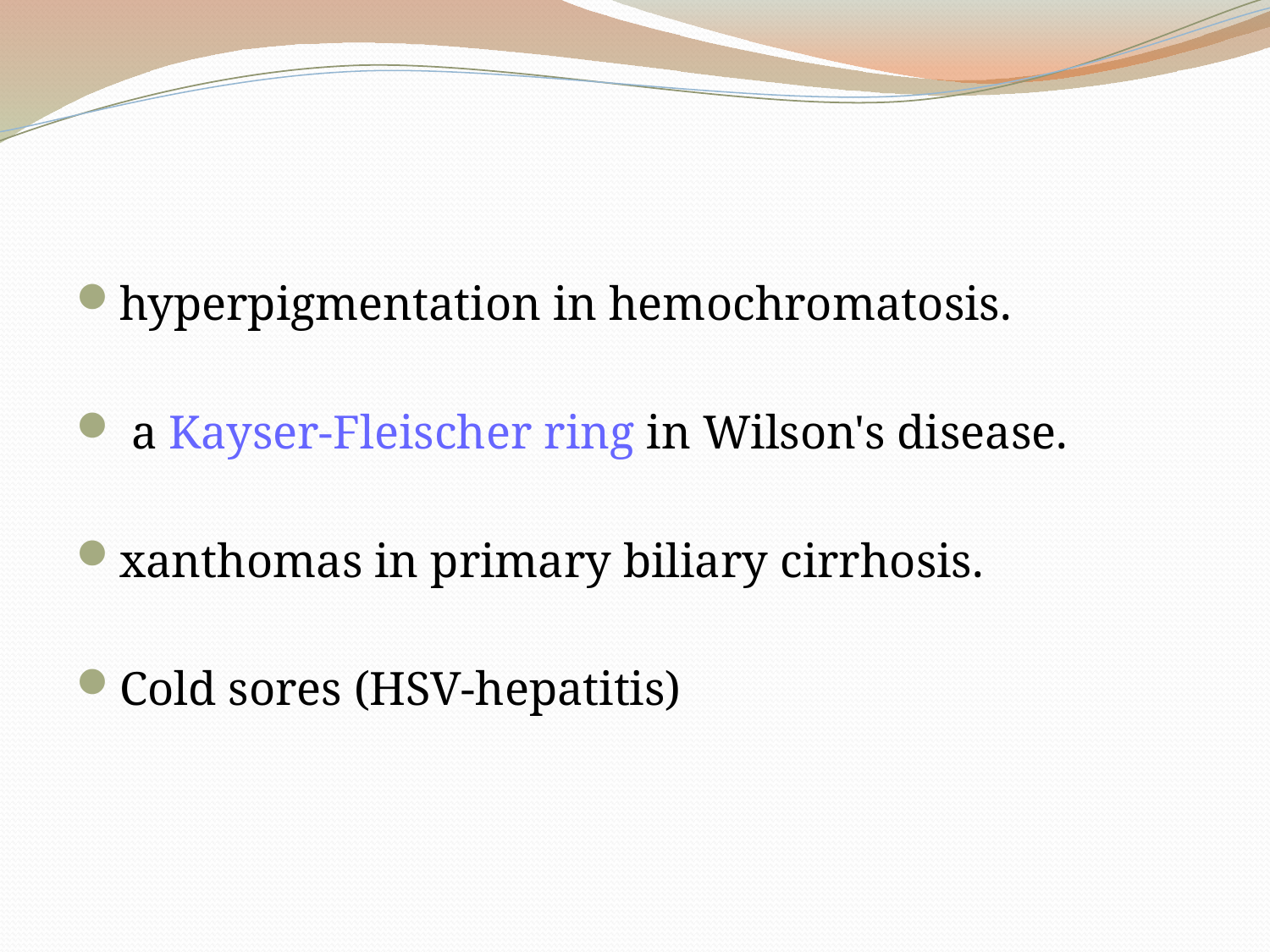

#
hyperpigmentation in hemochromatosis.

 a Kayser-Fleischer ring in Wilson's disease.

xanthomas in primary biliary cirrhosis.

Cold sores (HSV-hepatitis)